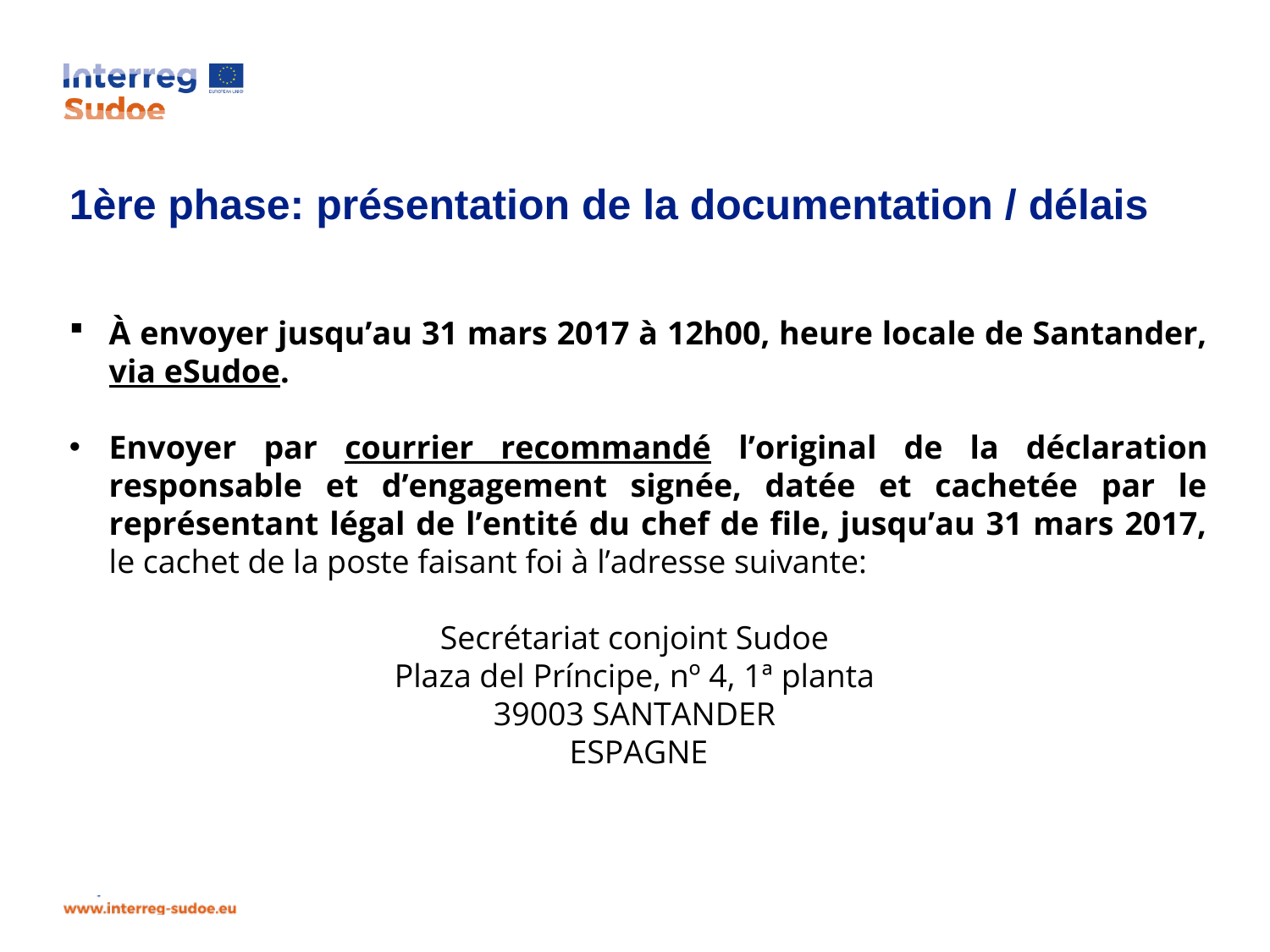

1ère phase: présentation de la documentation / délais
À envoyer jusqu’au 31 mars 2017 à 12h00, heure locale de Santander, via eSudoe.

Envoyer par courrier recommandé l’original de la déclaration responsable et d’engagement signée, datée et cachetée par le représentant légal de l’entité du chef de file, jusqu’au 31 mars 2017, le cachet de la poste faisant foi à l’adresse suivante:

Secrétariat conjoint Sudoe
Plaza del Príncipe, nº 4, 1ª planta
39003 SANTANDER
ESPAGNE